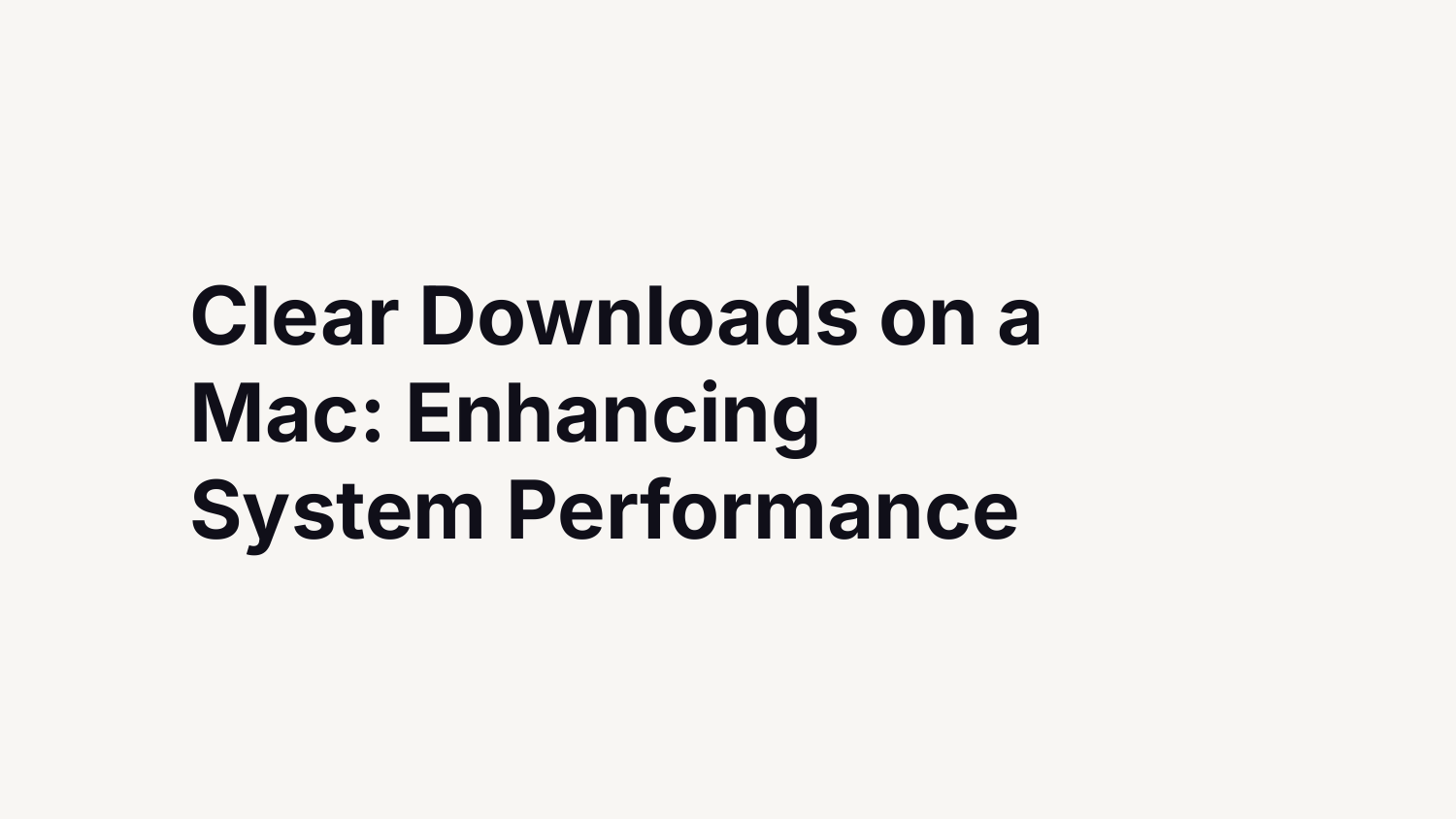

# Clear Downloads on a Mac: Enhancing System Performance